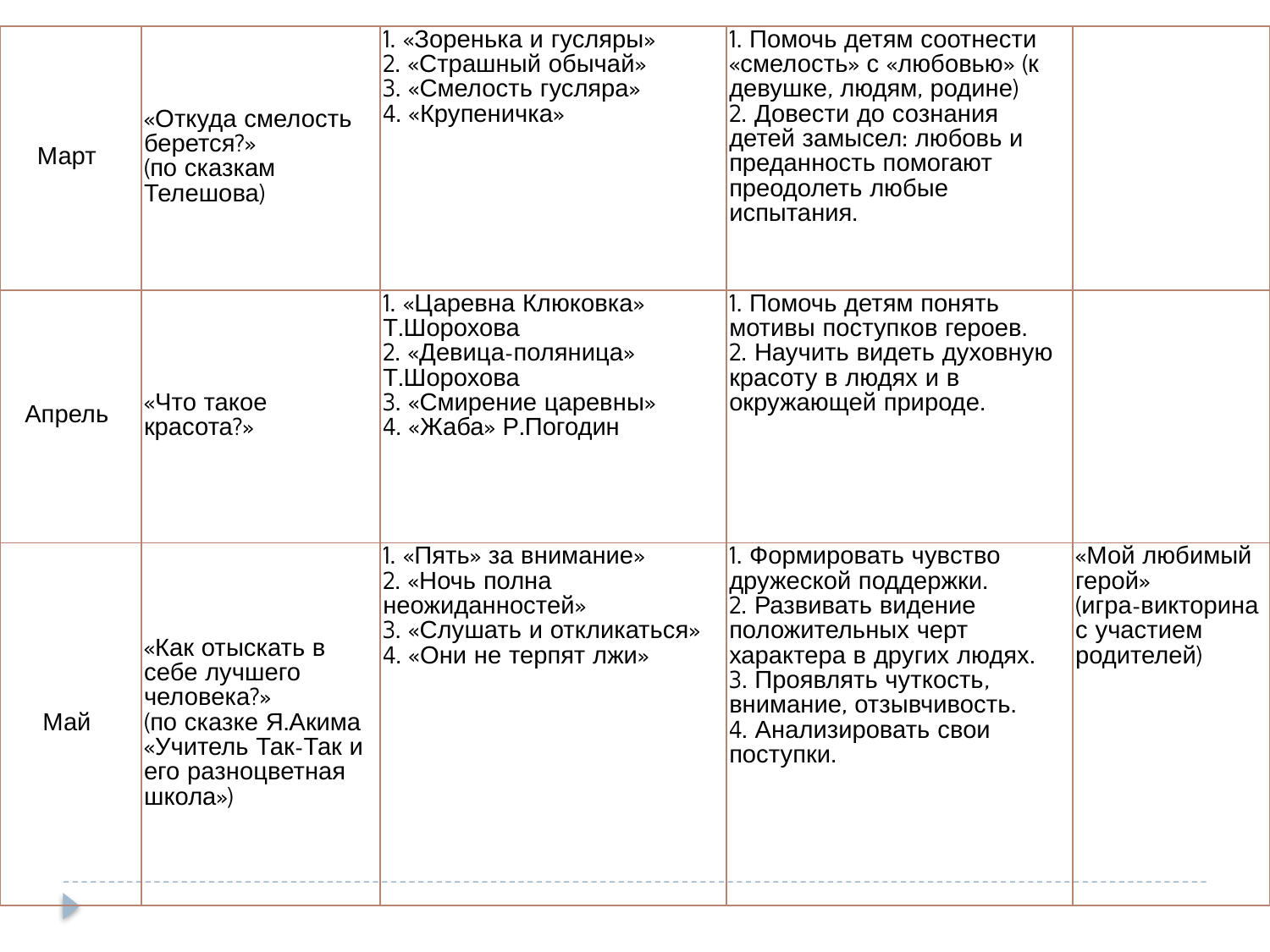

| Март | «Откуда смелость берется?» (по сказкам Телешова) | 1. «Зоренька и гусляры» 2. «Страшный обычай» 3. «Смелость гусляра» 4. «Крупеничка» | 1. Помочь детям соотнести «смелость» с «любовью» (к девушке, людям, родине) 2. Довести до сознания детей замысел: любовь и преданность помогают преодолеть любые испытания. |  |
| --- | --- | --- | --- | --- |
| Апрель | «Что такое красота?» | 1. «Царевна Клюковка» Т.Шорохова 2. «Девица-поляница» Т.Шорохова 3. «Смирение царевны» 4. «Жаба» Р.Погодин | 1. Помочь детям понять мотивы поступков героев. 2. Научить видеть духовную красоту в людях и в окружающей природе. |  |
| Май | «Как отыскать в себе лучшего человека?» (по сказке Я.Акима «Учитель Так-Так и его разноцветная школа») | 1. «Пять» за внимание» 2. «Ночь полна неожиданностей» 3. «Слушать и откликаться» 4. «Они не терпят лжи» | 1. Формировать чувство дружеской поддержки. 2. Развивать видение положительных черт характера в других людях. 3. Проявлять чуткость, внимание, отзывчивость. 4. Анализировать свои поступки. | «Мой любимый герой» (игра-викторина с участием родителей) |